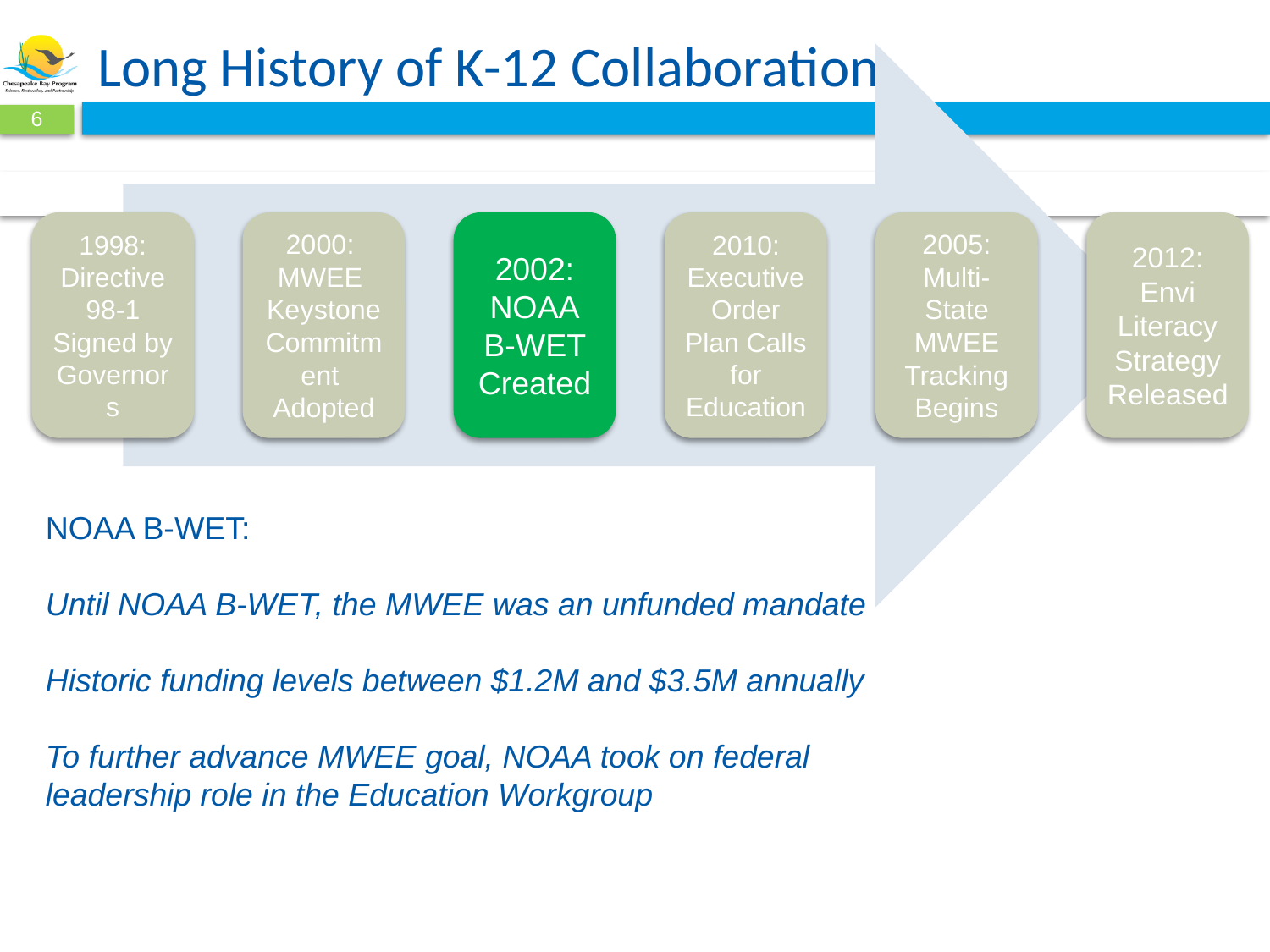

# Long History of K-12 Collaboration
1998:
Directive
98-1 Signed by Governors
2005:
Multi-State MWEE Tracking Begins
2012:
Envi Literacy Strategy Released
2000:
MWEE  Keystone Commitment  Adopted
2010:
Executive Order Plan Calls for Education
2002:
NOAA
B-WET Created
6
NOAA B-WET:

Until NOAA B-WET, the MWEE was an unfunded mandate

Historic funding levels between $1.2M and $3.5M annually

To further advance MWEE goal, NOAA took on federal leadership role in the Education Workgroup